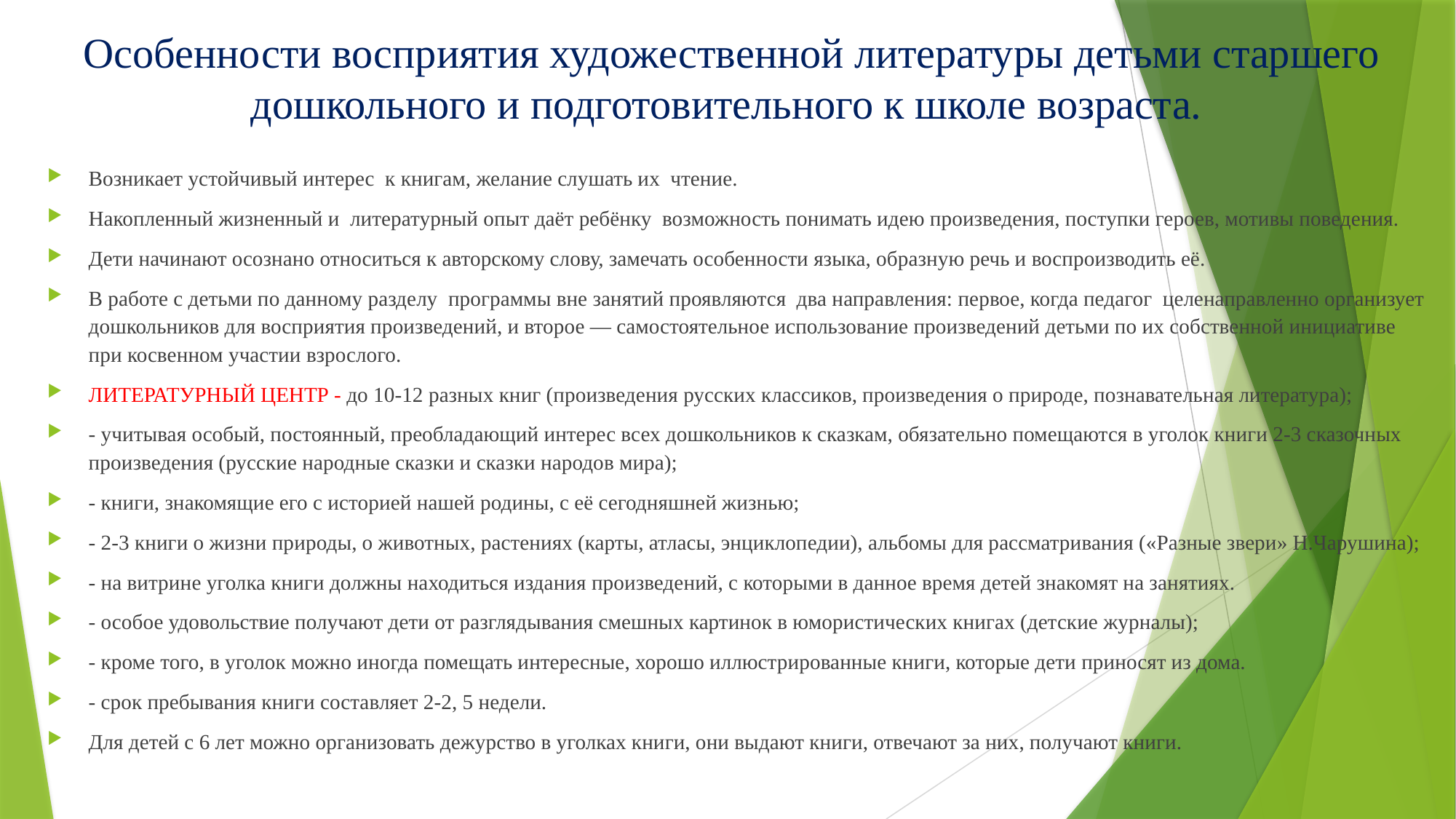

# Особенности восприятия художественной литературы детьми старшего дошкольного и подготовительного к школе возраста.
Возникает устойчивый интерес  к книгам, желание слушать их  чтение.
Накопленный жизненный и  литературный опыт даёт ребёнку  возможность понимать идею произведения, поступки героев, мотивы поведения.
Дети начинают осознано относиться к авторскому слову, замечать особенности языка, образную речь и воспроизводить её.
В работе с детьми по данному разделу  программы вне занятий проявляются  два направления: первое, когда педагог  целенаправленно организует дошкольников для восприятия произведений, и второе — самостоятельное использование произведений детьми по их собственной инициативе при косвенном участии взрослого.
ЛИТЕРАТУРНЫЙ ЦЕНТР - до 10-12 разных книг (произведения русских классиков, произведения о природе, познавательная литература);
- учитывая особый, постоянный, преобладающий интерес всех дошкольников к сказкам, обязательно помещаются в уголок книги 2-3 сказочных произведения (русские народные сказки и сказки народов мира);
- книги, знакомящие его с историей нашей родины, с её сегодняшней жизнью;
- 2-3 книги о жизни природы, о животных, растениях (карты, атласы, энциклопедии), альбомы для рассматривания («Разные звери» Н.Чарушина);
- на витрине уголка книги должны находиться издания произведений, с которыми в данное время детей знакомят на занятиях.
- особое удовольствие получают дети от разглядывания смешных картинок в юмористических книгах (детские журналы);
- кроме того, в уголок можно иногда помещать интересные, хорошо иллюстрированные книги, которые дети приносят из дома.
- срок пребывания книги составляет 2-2, 5 недели.
Для детей с 6 лет можно организовать дежурство в уголках книги, они выдают книги, отвечают за них, получают книги.